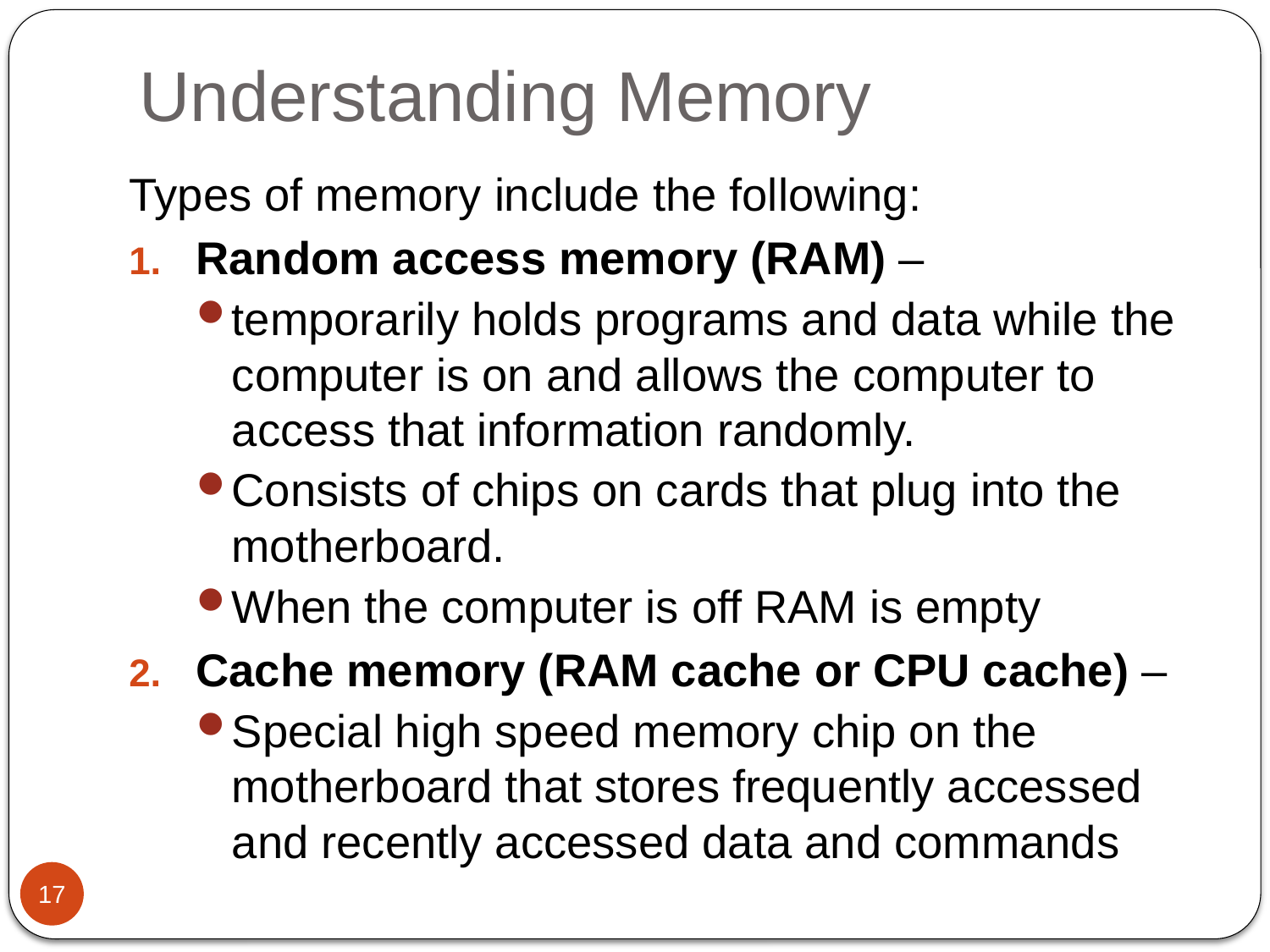

# Understanding Memory
Types of memory include the following:
Random access memory (RAM) –
temporarily holds programs and data while the computer is on and allows the computer to access that information randomly.
Consists of chips on cards that plug into the motherboard.
When the computer is off RAM is empty
Cache memory (RAM cache or CPU cache) –
Special high speed memory chip on the motherboard that stores frequently accessed and recently accessed data and commands

17